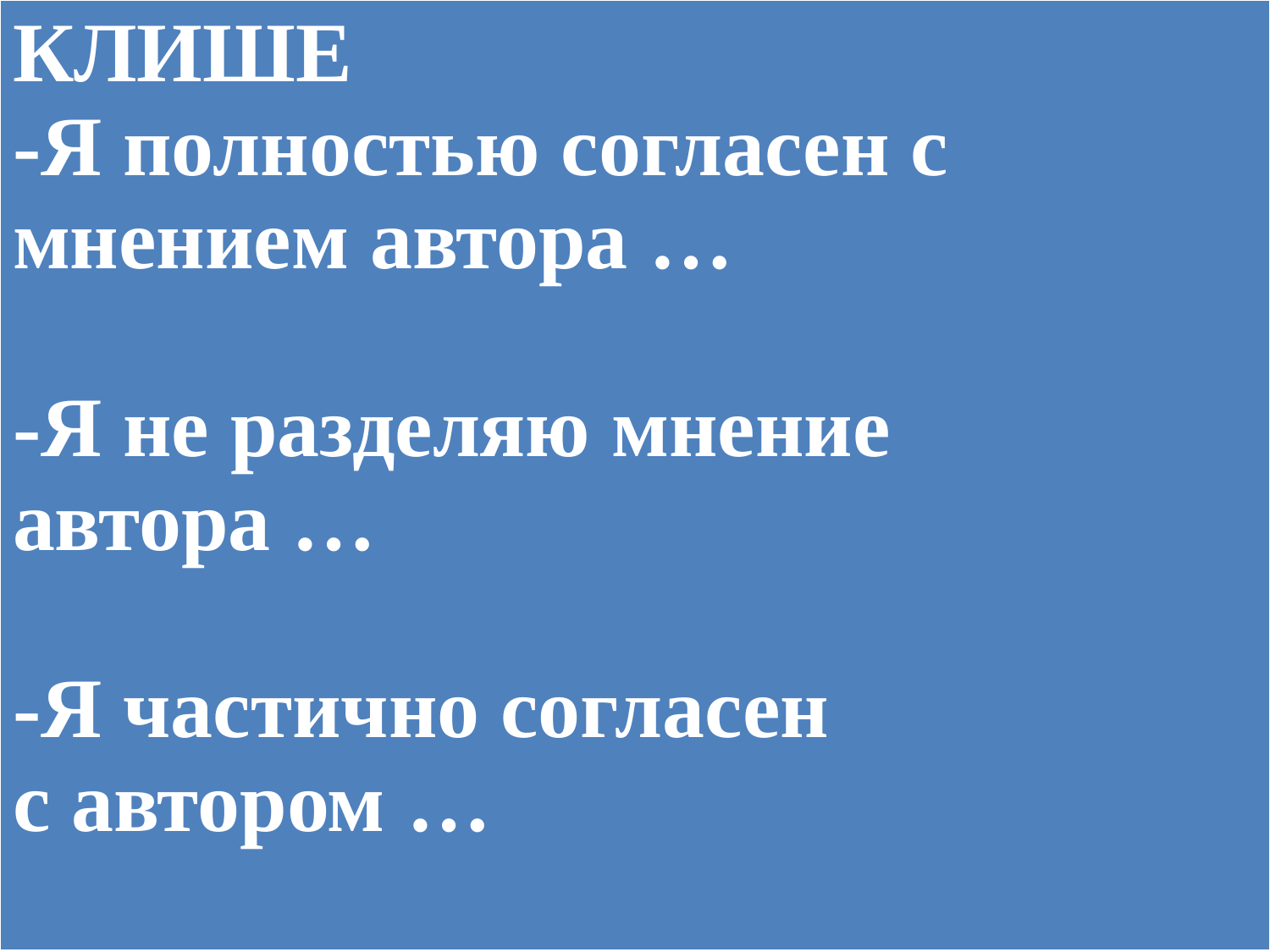

| КЛИШЕ -Я полностью согласен с мнением автора … -Я не разделяю мнение автора … -Я частично согласен с автором … |
| --- |